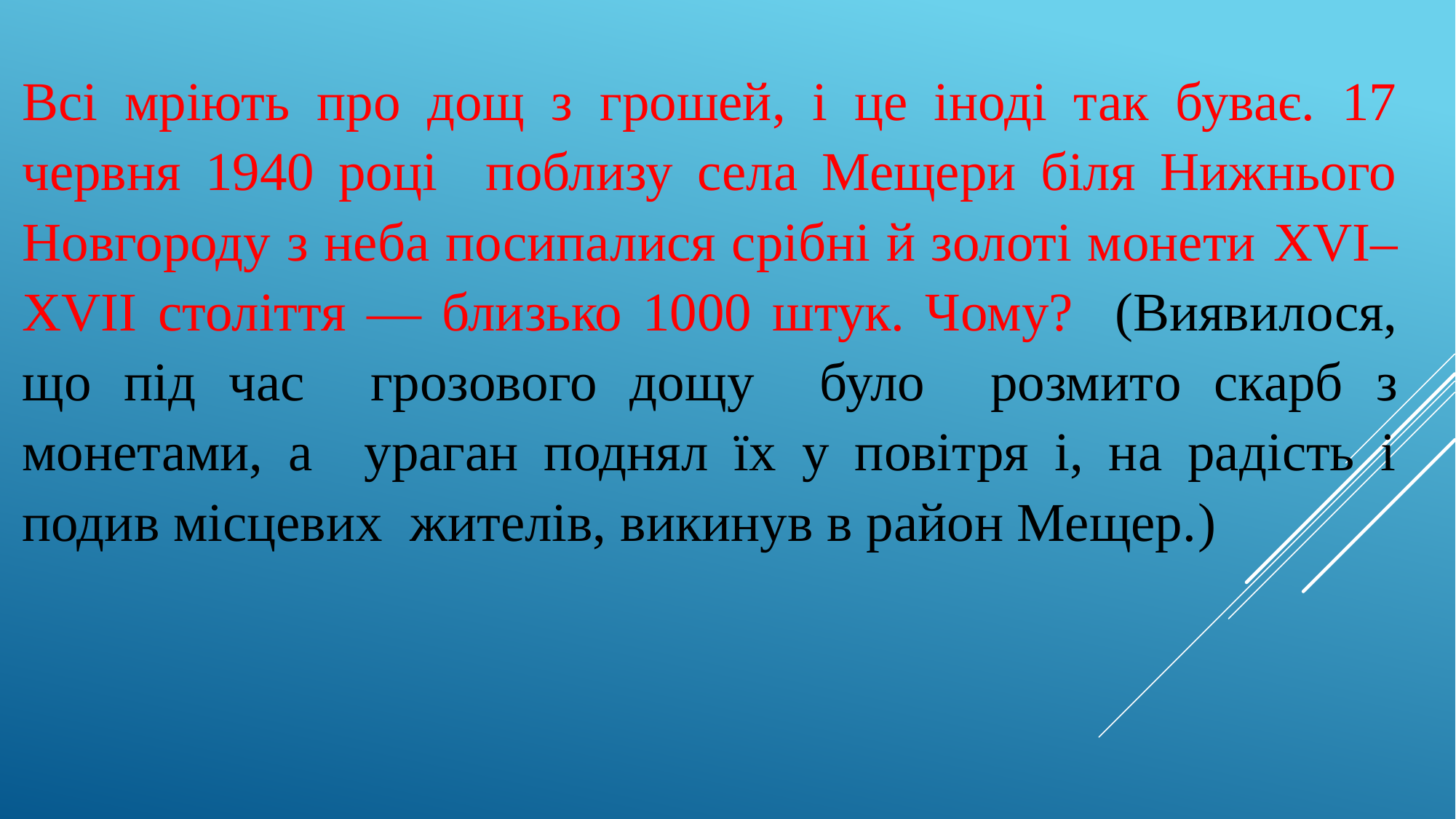

Всі мріють про дощ з грошей, і це іноді так буває. 17 червня 1940 році  поблизу села Мещери біля Нижнього Новгороду з неба посипалися срібні й золоті монети XVI–XVII століття — близько 1000 штук. Чому?  (Виявилося, що під час  грозового дощу  було  розмито скарб з монетами, а  ураган поднял їх у повітря і, на радість і подив місцевих  жителів, викинув в район Мещер.)